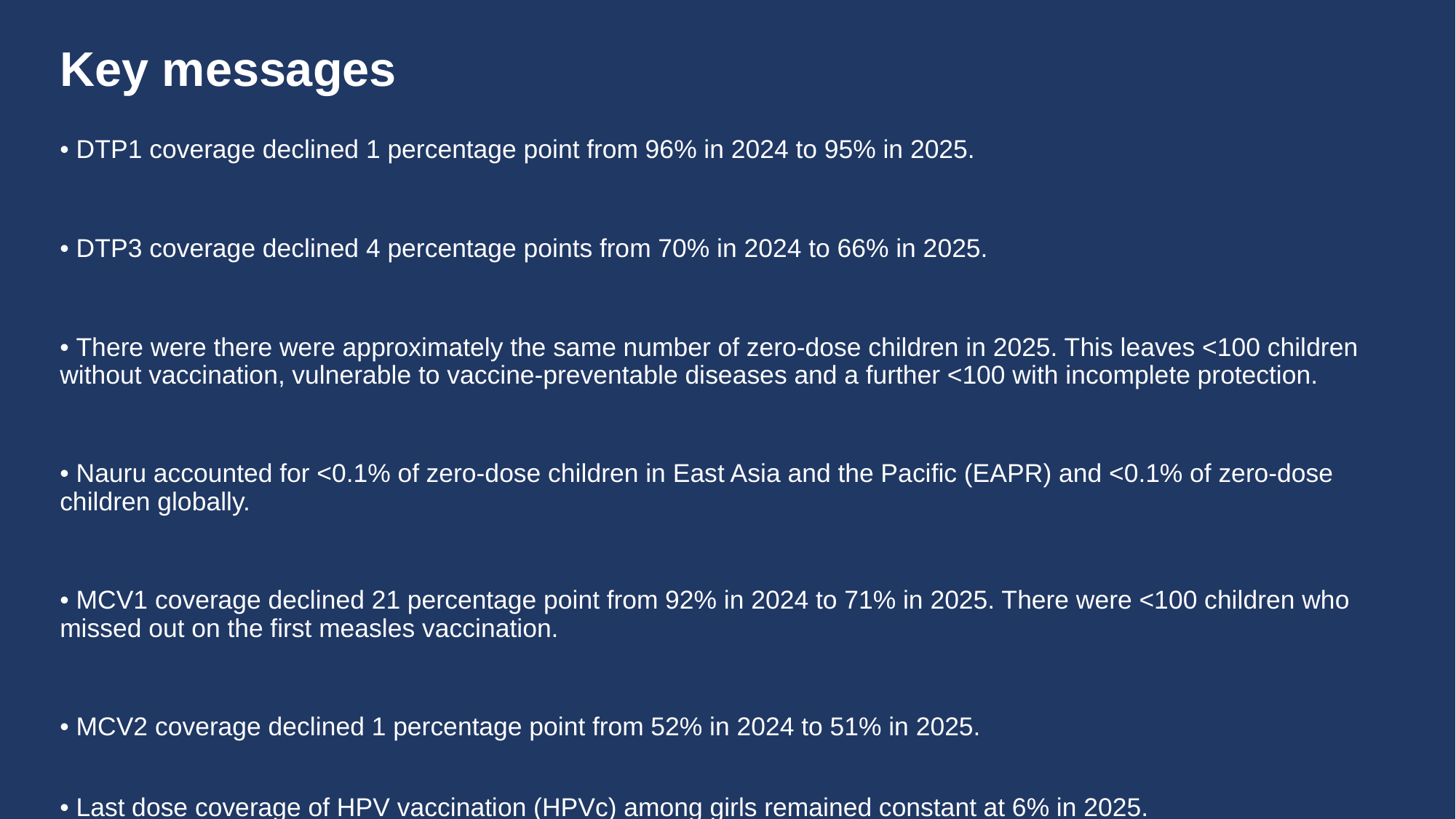

# Key messages
• DTP1 coverage declined 1 percentage point from 96% in 2024 to 95% in 2025.

• DTP3 coverage declined 4 percentage points from 70% in 2024 to 66% in 2025.

• There were there were approximately the same number of zero-dose children in 2025. This leaves <100 children without vaccination, vulnerable to vaccine-preventable diseases and a further <100 with incomplete protection.

• Nauru accounted for <0.1% of zero-dose children in East Asia and the Pacific (EAPR) and <0.1% of zero-dose children globally.

• MCV1 coverage declined 21 percentage point from 92% in 2024 to 71% in 2025. There were <100 children who missed out on the first measles vaccination.

• MCV2 coverage declined 1 percentage point from 52% in 2024 to 51% in 2025.

• Last dose coverage of HPV vaccination (HPVc) among girls remained constant at 6% in 2025.